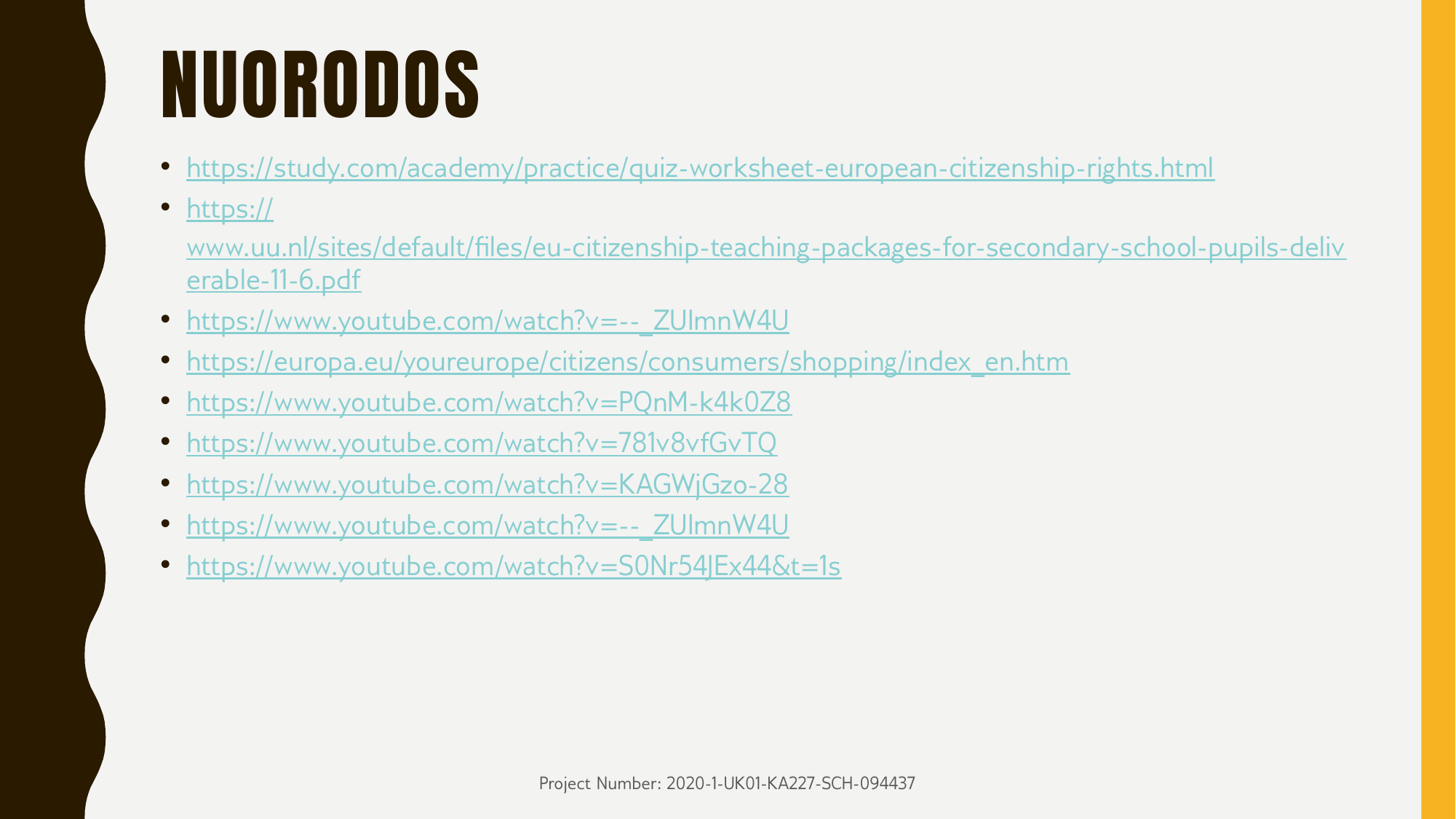

# nuorodos
https://study.com/academy/practice/quiz-worksheet-european-citizenship-rights.html
https://www.uu.nl/sites/default/files/eu-citizenship-teaching-packages-for-secondary-school-pupils-deliverable-11-6.pdf
https://www.youtube.com/watch?v=--_ZUImnW4U
https://europa.eu/youreurope/citizens/consumers/shopping/index_en.htm
https://www.youtube.com/watch?v=PQnM-k4k0Z8
https://www.youtube.com/watch?v=781v8vfGvTQ
https://www.youtube.com/watch?v=KAGWjGzo-28
https://www.youtube.com/watch?v=--_ZUImnW4U
https://www.youtube.com/watch?v=S0Nr54JEx44&t=1s

Project Number: 2020-1-UK01-KA227-SCH-094437